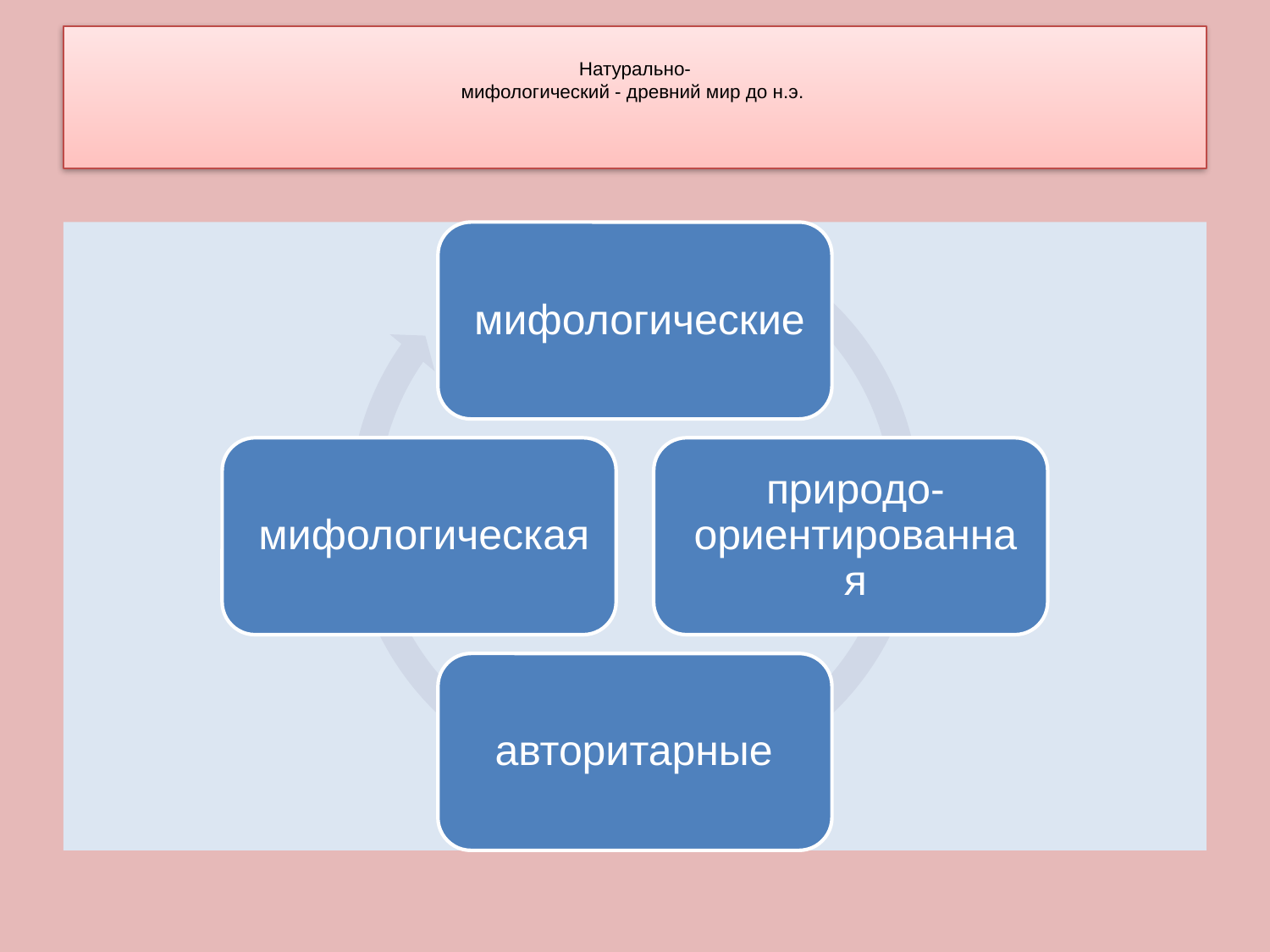

# Натурально- мифологический - древний мир до н.э.
мифологические
природо-ориентированная
авторитарные
мифологическая